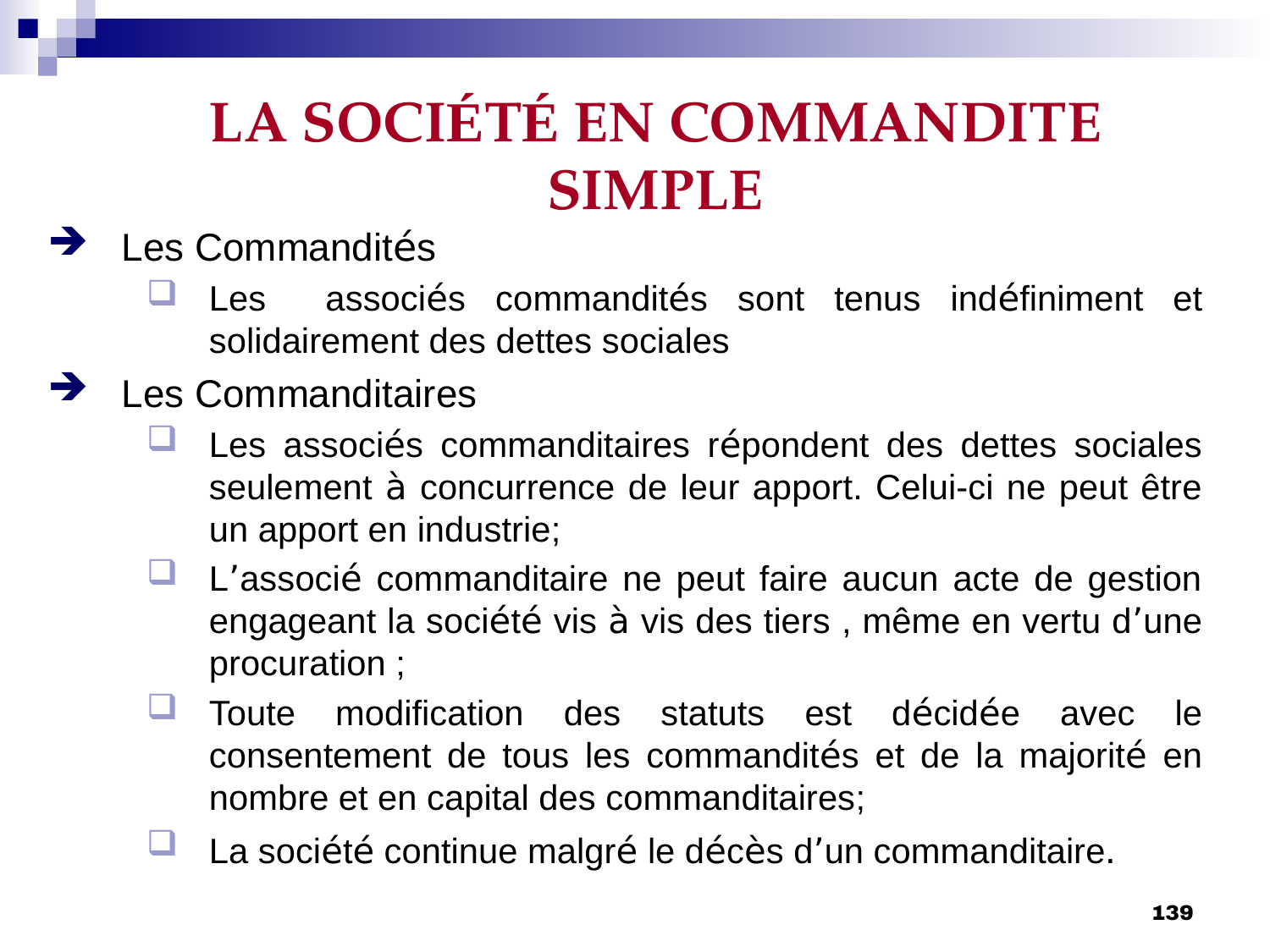

# LA SOCIÉTÉ EN COMMANDITE SIMPLE
Les Commandités
Les  associés commandités sont tenus indéfiniment et solidairement des dettes sociales
Les Commanditaires
Les associés commanditaires répondent des dettes sociales seulement à concurrence de leur apport. Celui-ci ne peut être un apport en industrie;
L’associé commanditaire ne peut faire aucun acte de gestion engageant la société vis à vis des tiers , même en vertu d’une procuration ;
Toute modification des statuts est décidée avec le consentement de tous les commandités et de la majorité en nombre et en capital des commanditaires;
La société continue malgré le décès d’un commanditaire.
139